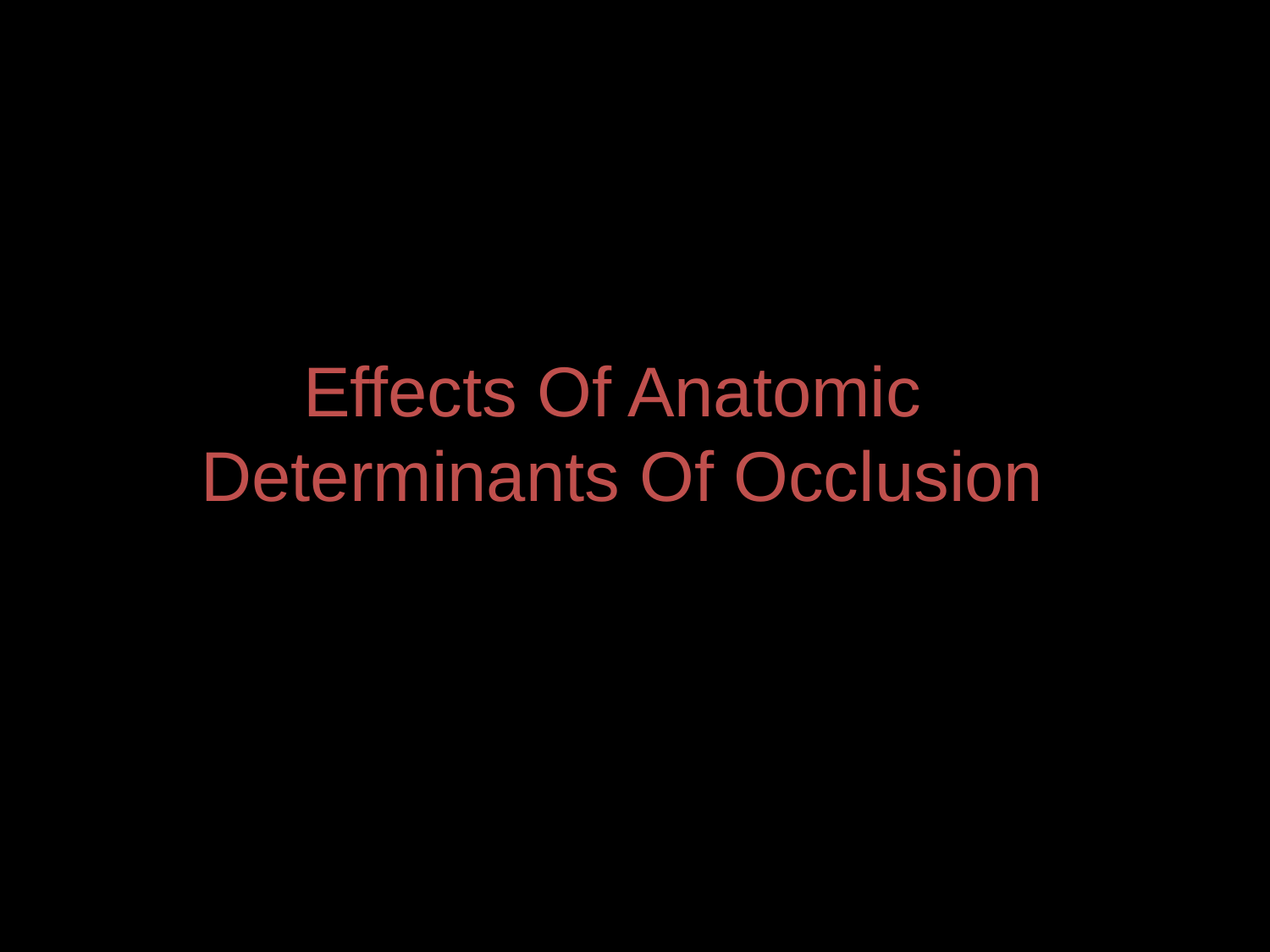

# Effects Of Anatomic Determinants Of Occlusion